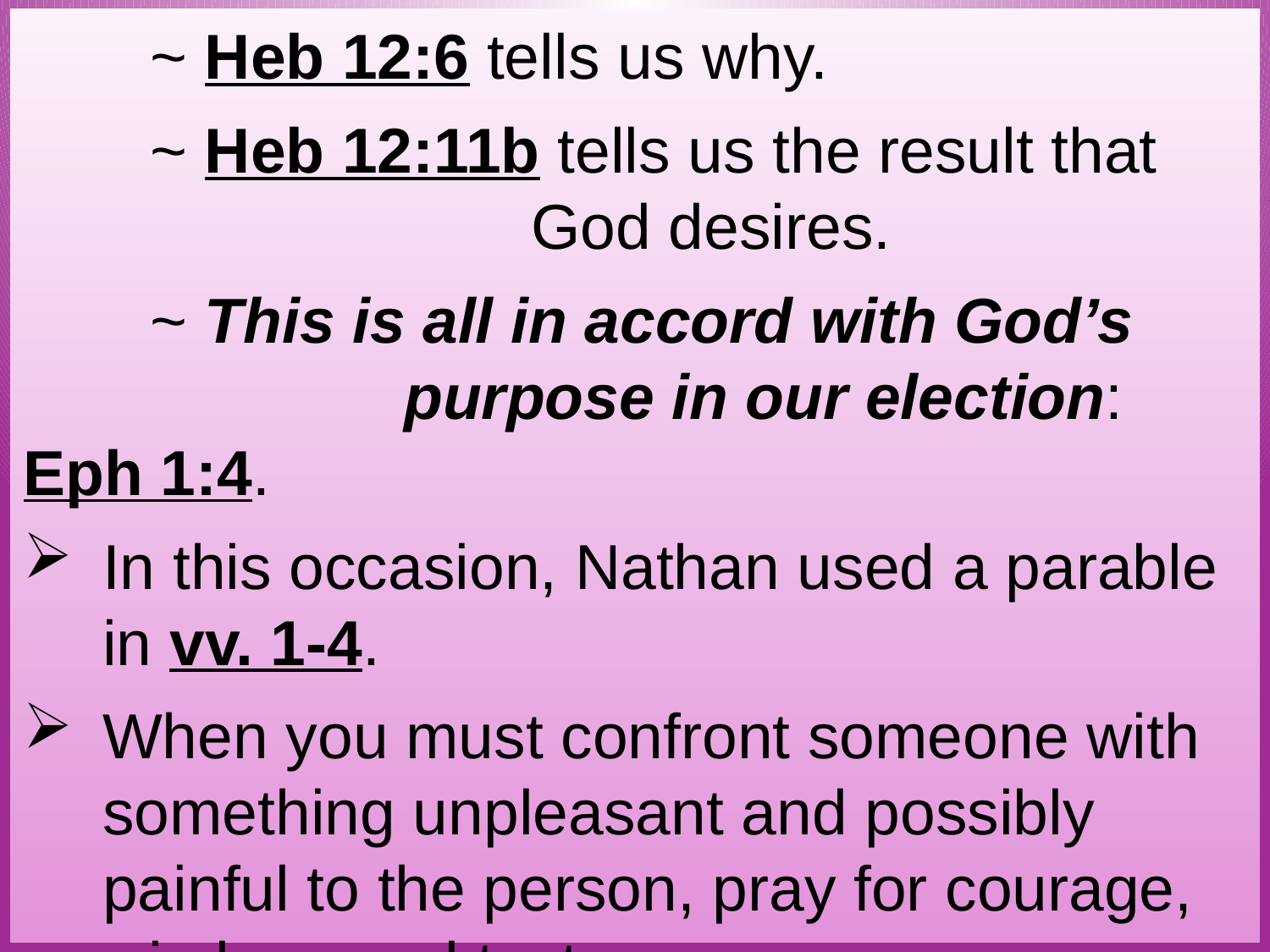

~ Heb 12:6 tells us why.
	~ Heb 12:11b tells us the result that 				God desires.
	~ This is all in accord with God’s 				purpose in our election: Eph 1:4.
In this occasion, Nathan used a parable in vv. 1-4.
When you must confront someone with something unpleasant and possibly painful to the person, pray for courage, wisdom, and tact.